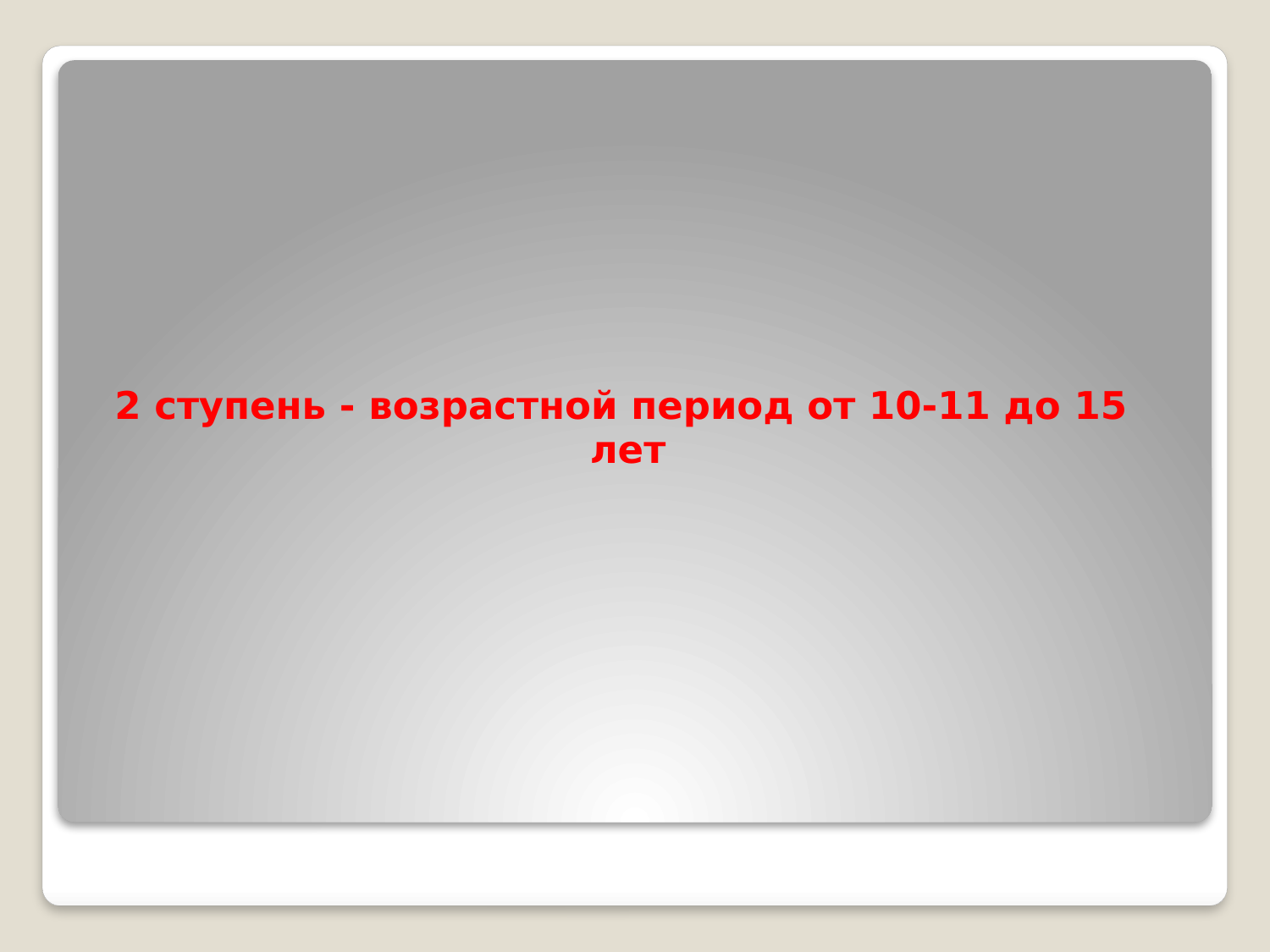

# 2 ступень - возрастной период от 10-11 до 15  лет